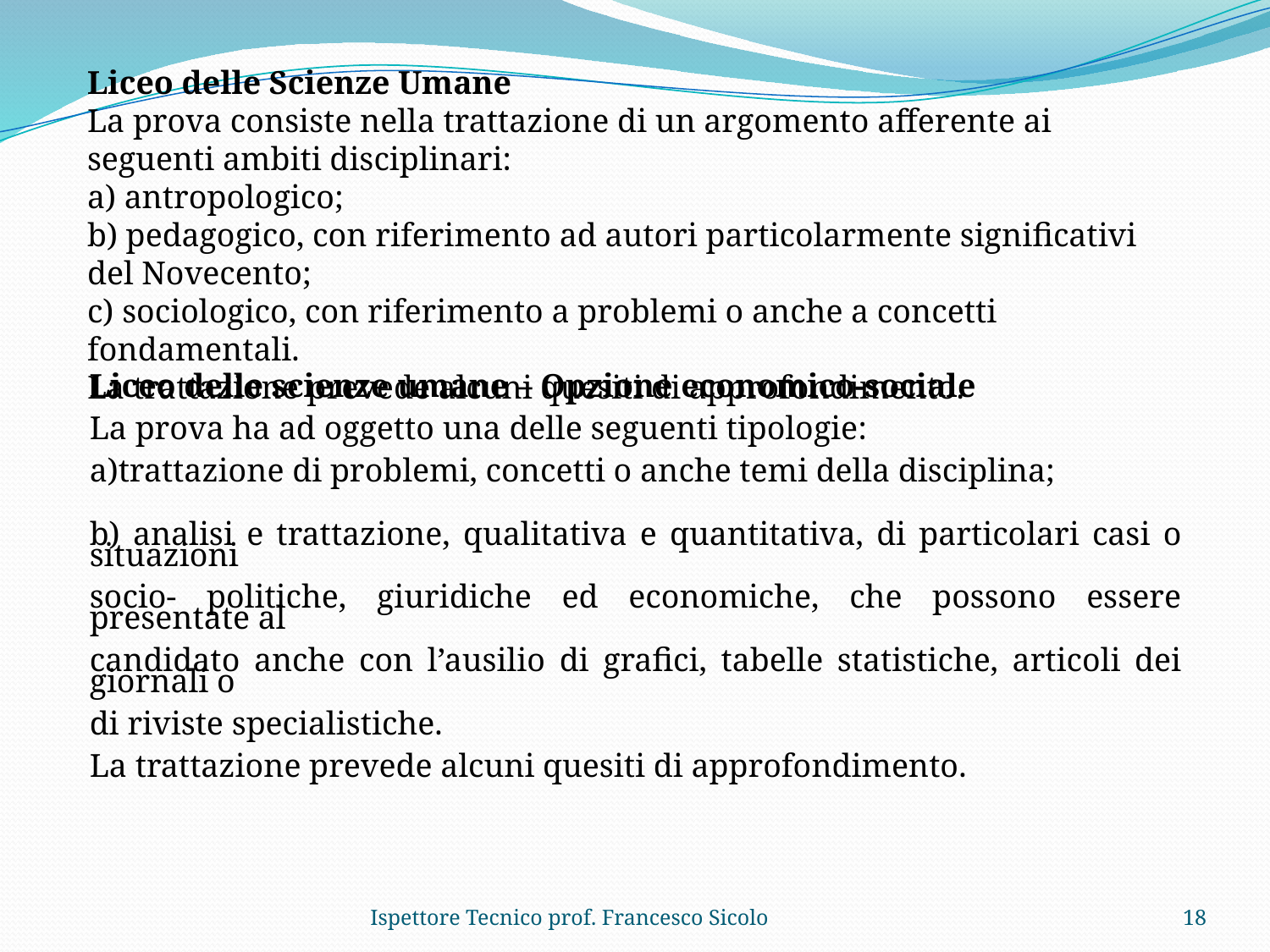

Liceo delle Scienze Umane
La prova consiste nella trattazione di un argomento afferente ai seguenti ambiti disciplinari:
a) antropologico;
b) pedagogico, con riferimento ad autori particolarmente significativi del Novecento;
c) sociologico, con riferimento a problemi o anche a concetti fondamentali.
La trattazione prevede alcuni quesiti di approfondimento.
Liceo delle scienze umane – Opzione economico-sociale

La prova ha ad oggetto una delle seguenti tipologie:

trattazione di problemi, concetti o anche temi della disciplina;

b) analisi e trattazione, qualitativa e quantitativa, di particolari casi o situazioni

socio- politiche, giuridiche ed economiche, che possono essere presentate al

candidato anche con l’ausilio di grafici, tabelle statistiche, articoli dei giornali o

di riviste specialistiche.

La trattazione prevede alcuni quesiti di approfondimento.
Ispettore Tecnico prof. Francesco Sicolo
18